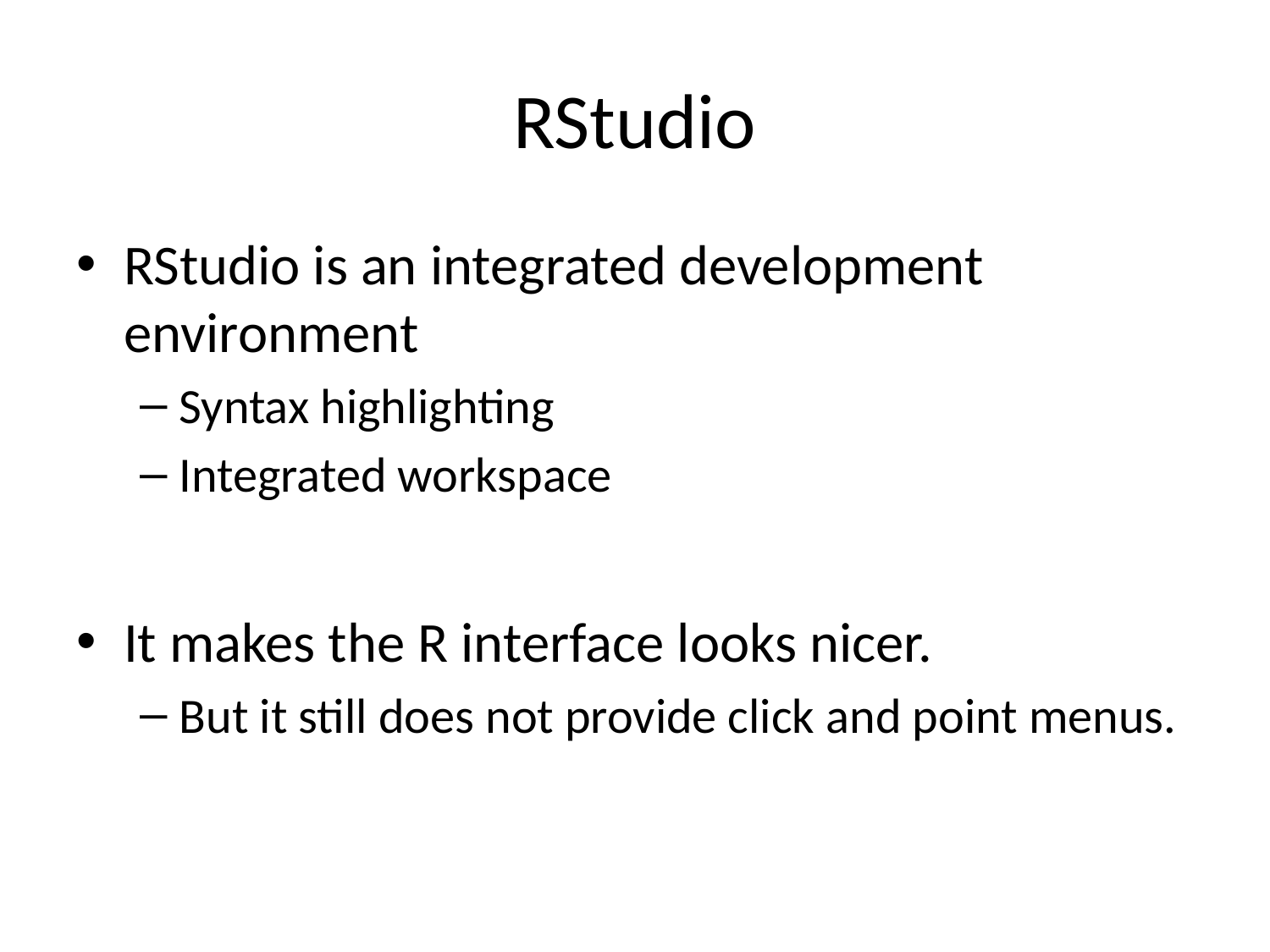

# RStudio
RStudio is an integrated development environment
Syntax highlighting
Integrated workspace

It makes the R interface looks nicer.
But it still does not provide click and point menus.